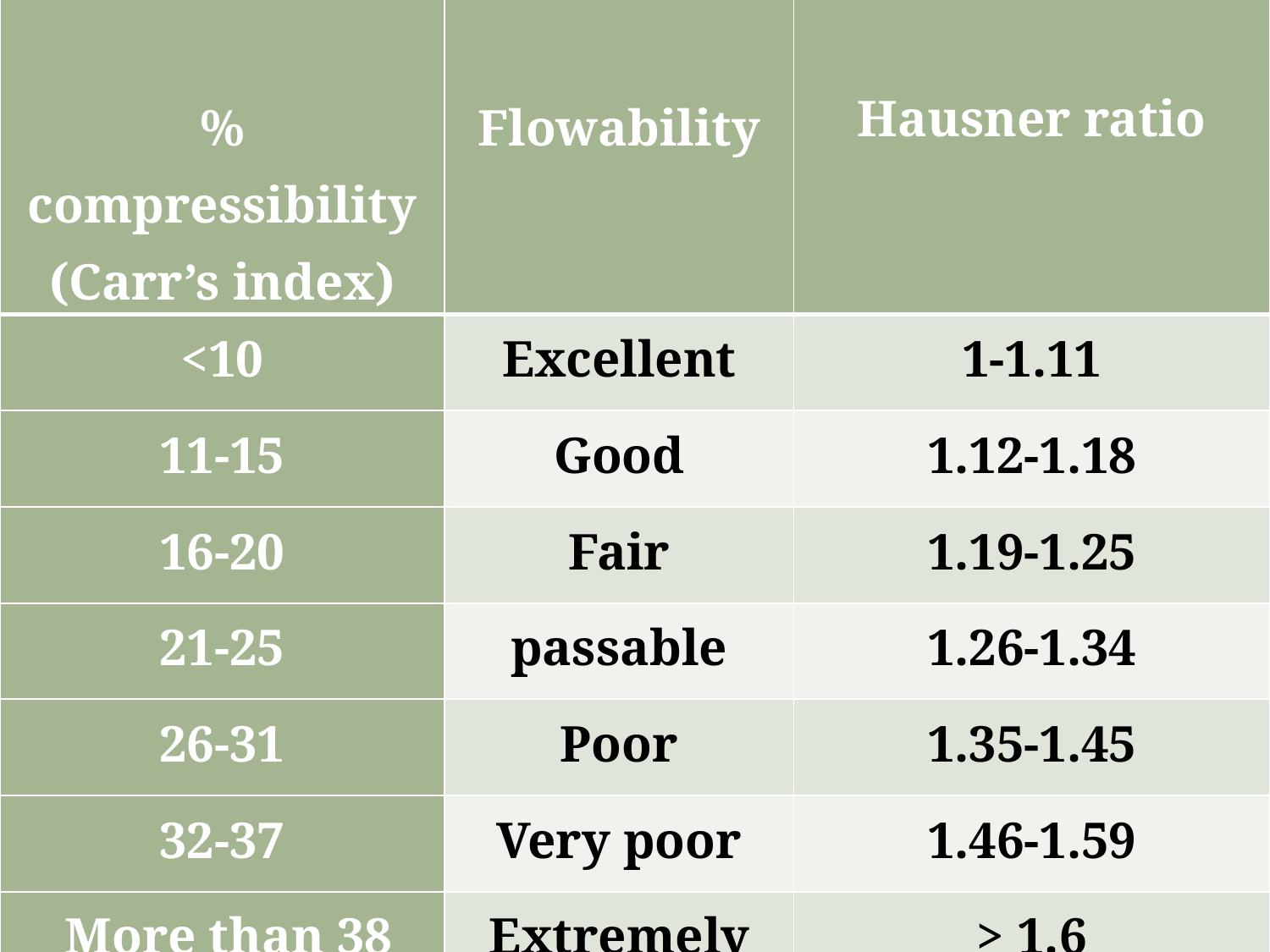

| % compressibility (Carr’s index) | Flowability | Hausner ratio |
| --- | --- | --- |
| <10 | Excellent | 1-1.11 |
| 11-15 | Good | 1.12-1.18 |
| 16-20 | Fair | 1.19-1.25 |
| 21-25 | passable | 1.26-1.34 |
| 26-31 | Poor | 1.35-1.45 |
| 32-37 | Very poor | 1.46-1.59 |
| More than 38 | Extremely poor | > 1.6 |